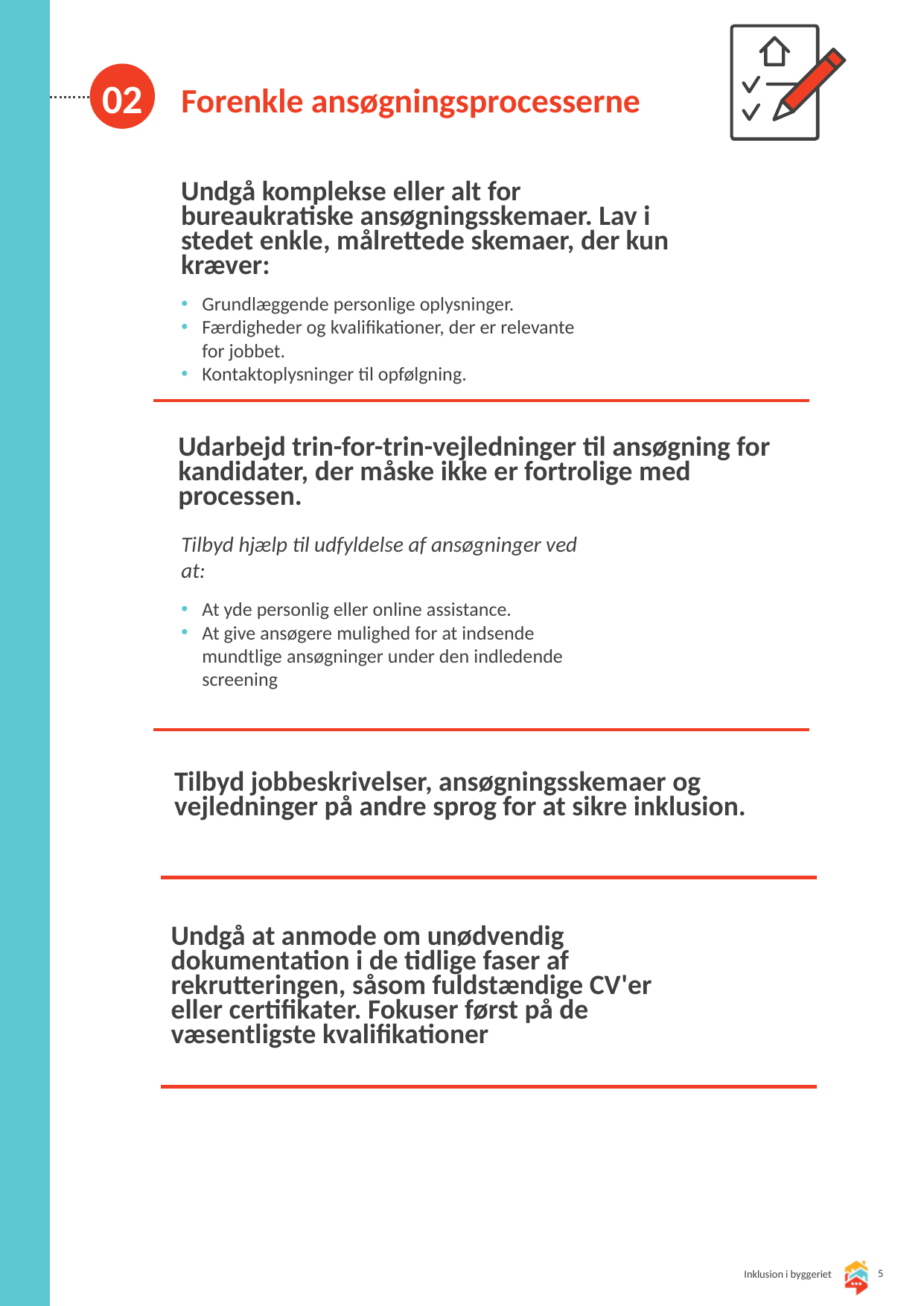

02
Forenkle ansøgningsprocesserne

Undgå komplekse eller alt for bureaukratiske ansøgningsskemaer. Lav i stedet enkle, målrettede skemaer, der kun kræver:

Grundlæggende personlige oplysninger.
Færdigheder og kvalifikationer, der er relevante for jobbet.
Kontaktoplysninger til opfølgning.

Udarbejd trin-for-trin-vejledninger til ansøgning for kandidater, der måske ikke er fortrolige med processen.

Tilbyd hjælp til udfyldelse af ansøgninger ved at:

At yde personlig eller online assistance.
At give ansøgere mulighed for at indsende mundtlige ansøgninger under den indledende screening
Tilbyd jobbeskrivelser, ansøgningsskemaer og vejledninger på andre sprog for at sikre inklusion.

Undgå at anmode om unødvendig dokumentation i de tidlige faser af rekrutteringen, såsom fuldstændige CV'er eller certifikater. Fokuser først på de væsentligste kvalifikationer

5